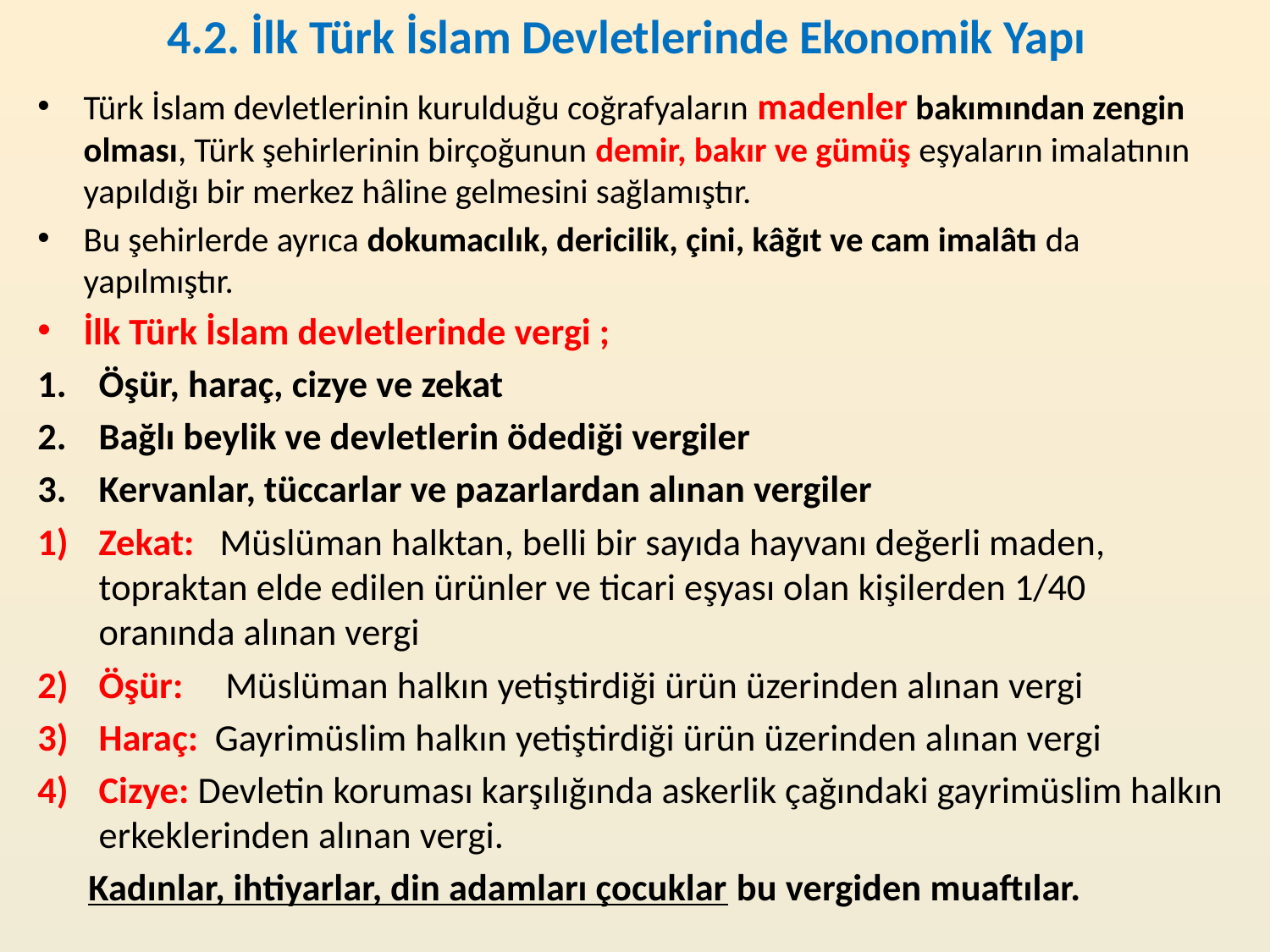

# 4.2. İlk Türk İslam Devletlerinde Ekonomik Yapı
Türk İslam devletlerinin kurulduğu coğrafyaların madenler bakımından zengin olması, Türk şehirlerinin birçoğunun demir, bakır ve gümüş eşyaların imalatının yapıldığı bir merkez hâline gelmesini sağlamıştır.
Bu şehirlerde ayrıca dokumacılık, dericilik, çini, kâğıt ve cam imalâtı da yapılmıştır.
İlk Türk İslam devletlerinde vergi ;
Öşür, haraç, cizye ve zekat
Bağlı beylik ve devletlerin ödediği vergiler
Kervanlar, tüccarlar ve pazarlardan alınan vergiler
Zekat:   Müslüman halktan, belli bir sayıda hayvanı değerli maden, topraktan elde edilen ürünler ve ticari eşyası olan kişilerden 1/40 oranında alınan vergi
Öşür:     Müslüman halkın yetiştirdiği ürün üzerinden alınan vergi
Haraç:  Gayrimüslim halkın yetiştirdiği ürün üzerinden alınan vergi
Cizye: Devletin koruması karşılığında askerlik çağındaki gayrimüslim halkın erkeklerinden alınan vergi.
      Kadınlar, ihtiyarlar, din adamları çocuklar bu vergiden muaftılar.